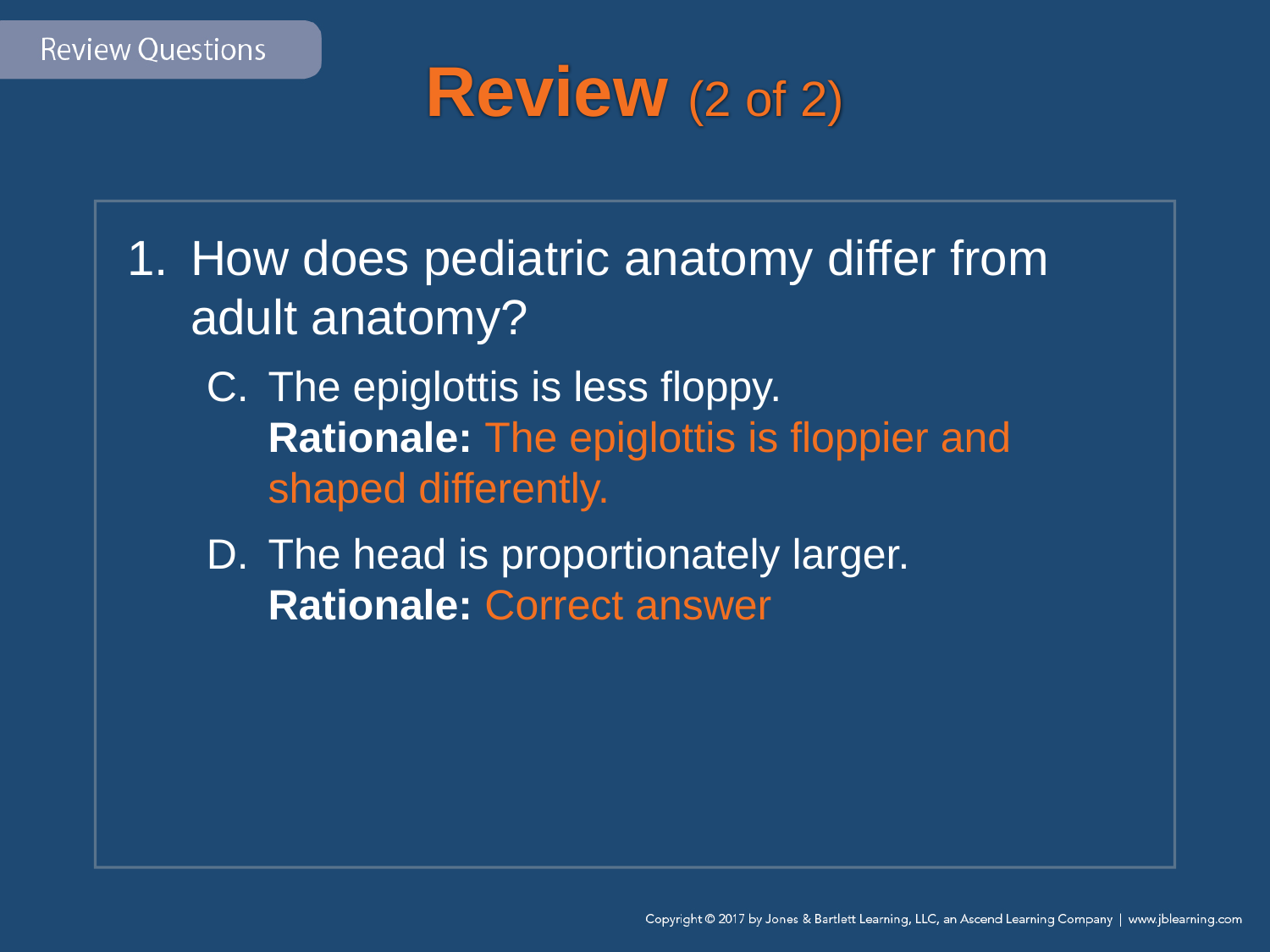

# Review (2 of 2)
How does pediatric anatomy differ from  adult anatomy?
The epiglottis is less floppy.
Rationale: The epiglottis is floppier and shaped differently.
The head is proportionately larger.
Rationale: Correct answer